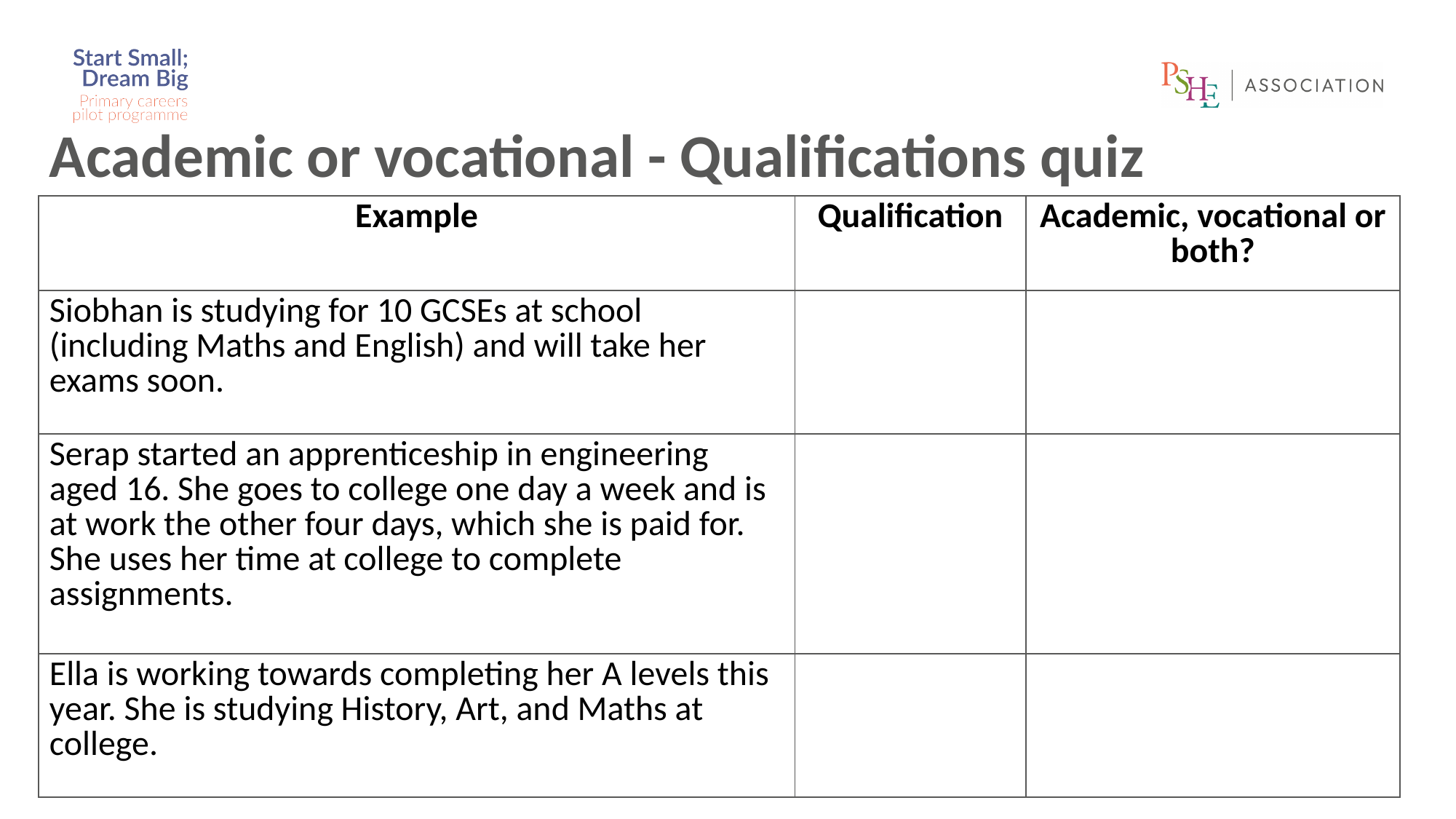

Academic or vocational - Qualifications quiz
| Example | Qualification | Academic, vocational or both? |
| --- | --- | --- |
| Siobhan is studying for 10 GCSEs at school (including Maths and English) and will take her exams soon. |  |  |
| Serap started an apprenticeship in engineering aged 16. She goes to college one day a week and is at work the other four days, which she is paid for. She uses her time at college to complete assignments. |  |  |
| Ella is working towards completing her A levels this year. She is studying History, Art, and Maths at college. |  |  |